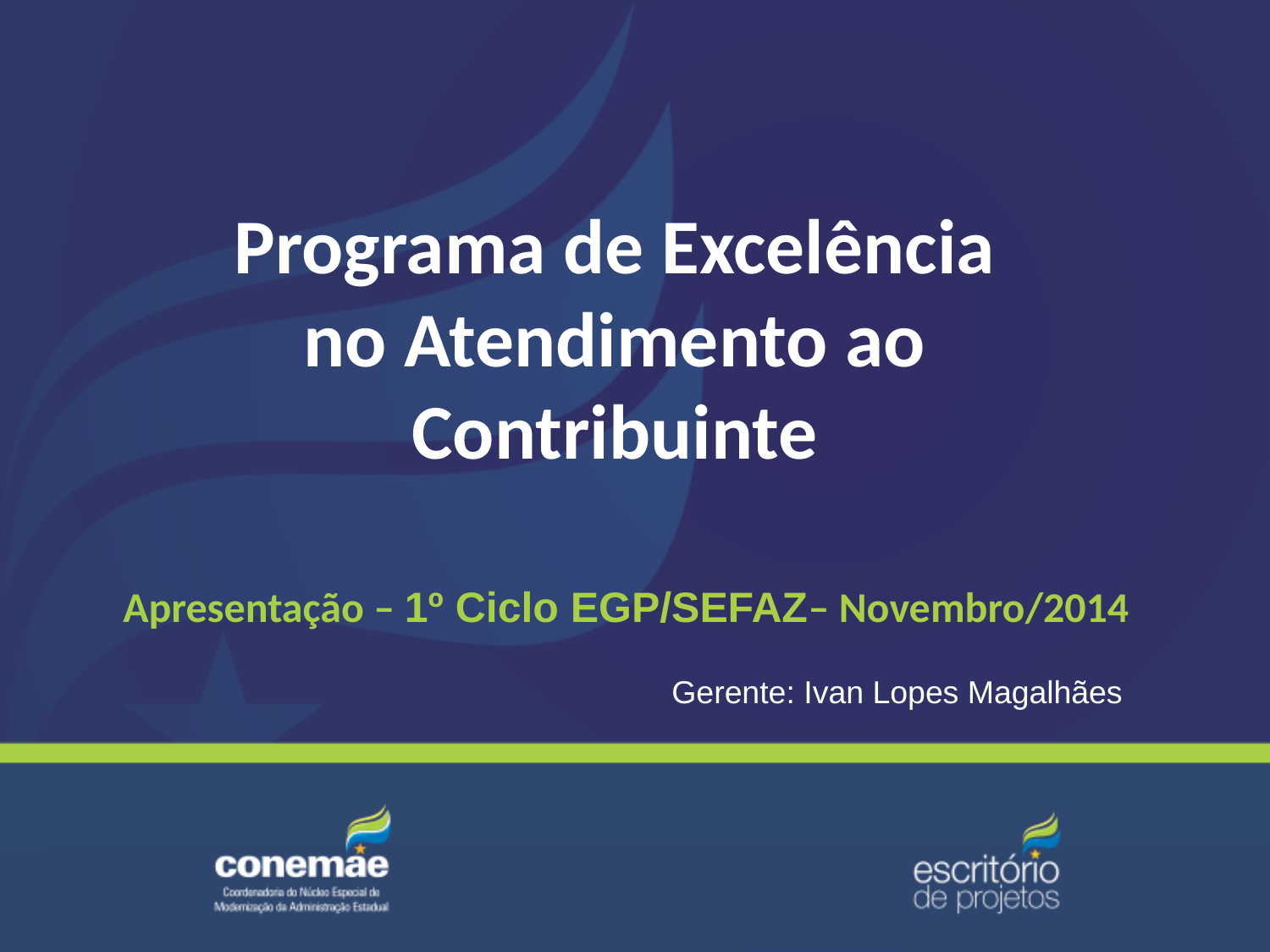

Programa de Excelência no Atendimento ao Contribuinte
Apresentação – 1º Ciclo EGP/SEFAZ– Novembro/2014
Gerente: Ivan Lopes Magalhães